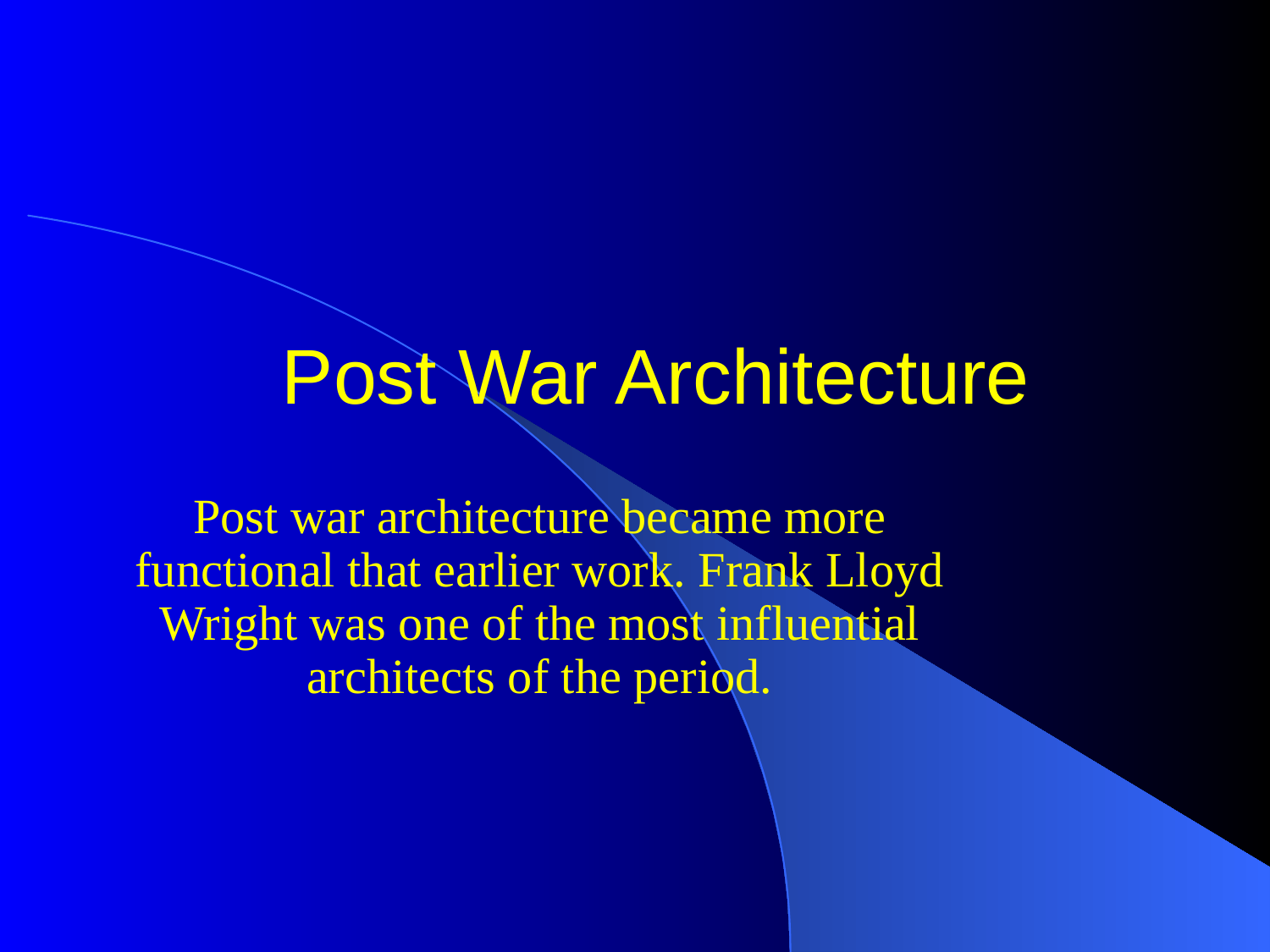

# Post War Architecture
Post war architecture became more functional that earlier work. Frank Lloyd Wright was one of the most influential architects of the period.